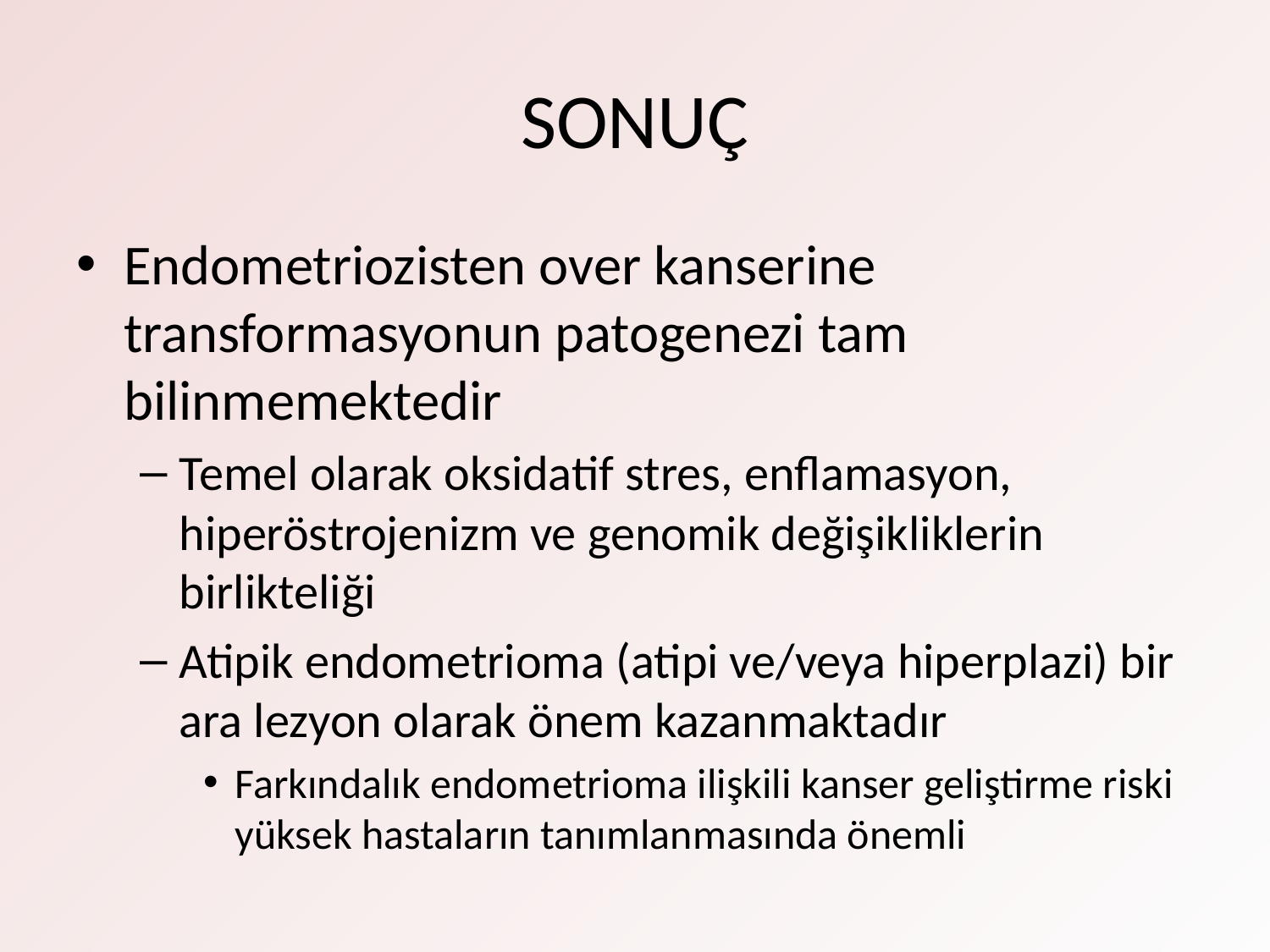

# SONUÇ
Endometriozisten over kanserine transformasyonun patogenezi tam bilinmemektedir
Temel olarak oksidatif stres, enflamasyon, hiperöstrojenizm ve genomik değişikliklerin birlikteliği
Atipik endometrioma (atipi ve/veya hiperplazi) bir ara lezyon olarak önem kazanmaktadır
Farkındalık endometrioma ilişkili kanser geliştirme riski yüksek hastaların tanımlanmasında önemli